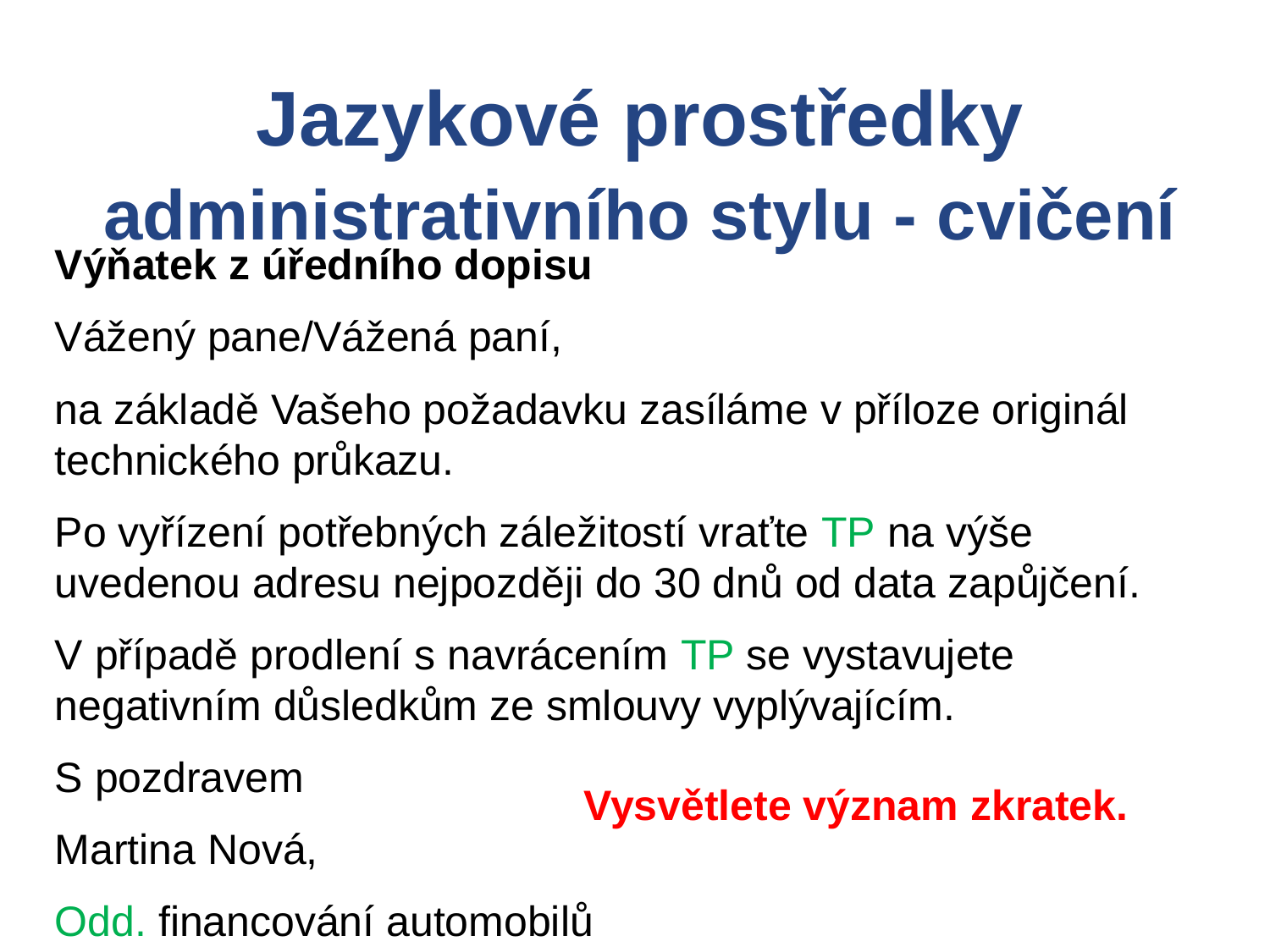

Jazykové prostředky administrativního stylu - cvičení
Výňatek z úředního dopisu
Vážený pane/Vážená paní,
na základě Vašeho požadavku zasíláme v příloze originál technického průkazu.
Po vyřízení potřebných záležitostí vraťte TP na výše uvedenou adresu nejpozději do 30 dnů od data zapůjčení.
V případě prodlení s navrácením TP se vystavujete negativním důsledkům ze smlouvy vyplývajícím.
S pozdravem
Martina Nová,
Odd. financování automobilů
Vysvětlete význam zkratek.